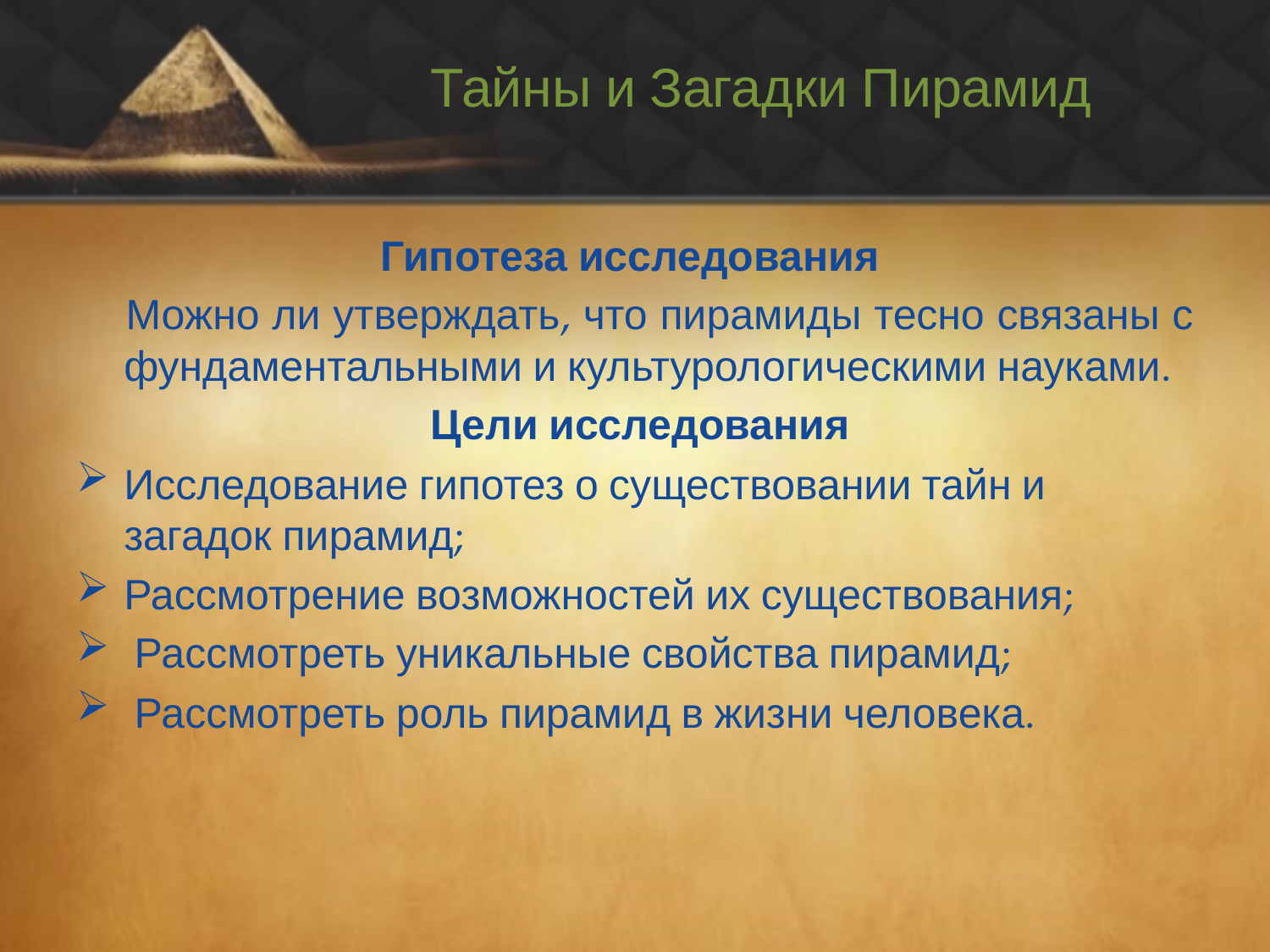

# Тайны и Загадки Пирамид
Гипотеза исследования
 	Можно ли утверждать, что пирамиды тесно связаны с фундаментальными и культурологическими науками.
 Цели исследования
Исследование гипотез о существовании тайн и загадок пирамид;
Рассмотрение возможностей их существования;
 Рассмотреть уникальные свойства пирамид;
 Рассмотреть роль пирамид в жизни человека.